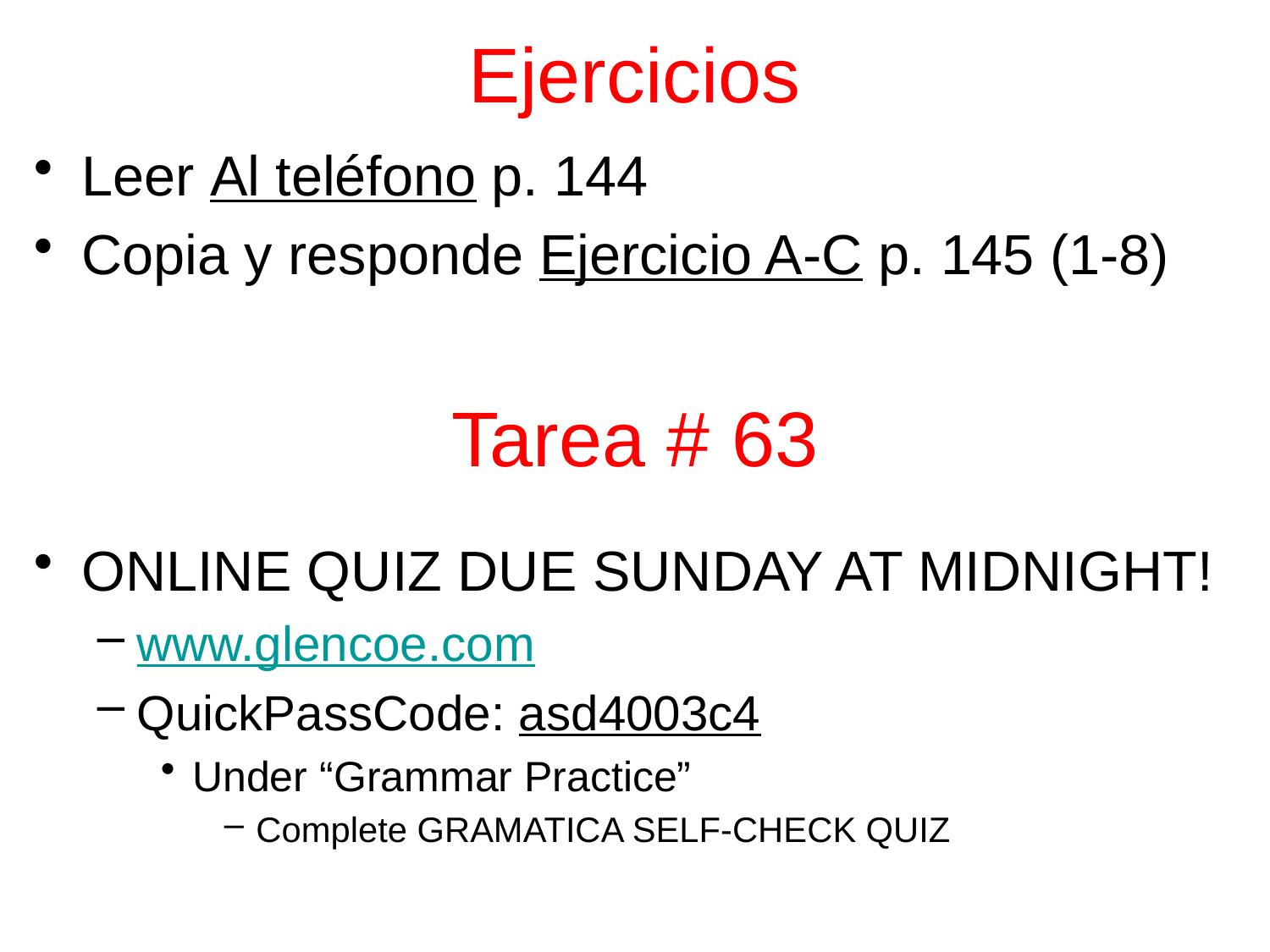

# Ejercicios
Leer Al teléfono p. 144
Copia y responde Ejercicio A-C p. 145 (1-8)

ONLINE QUIZ DUE SUNDAY AT MIDNIGHT!
www.glencoe.com
QuickPassCode: asd4003c4
Under “Grammar Practice”
Complete GRAMATICA SELF-CHECK QUIZ
Tarea # 63